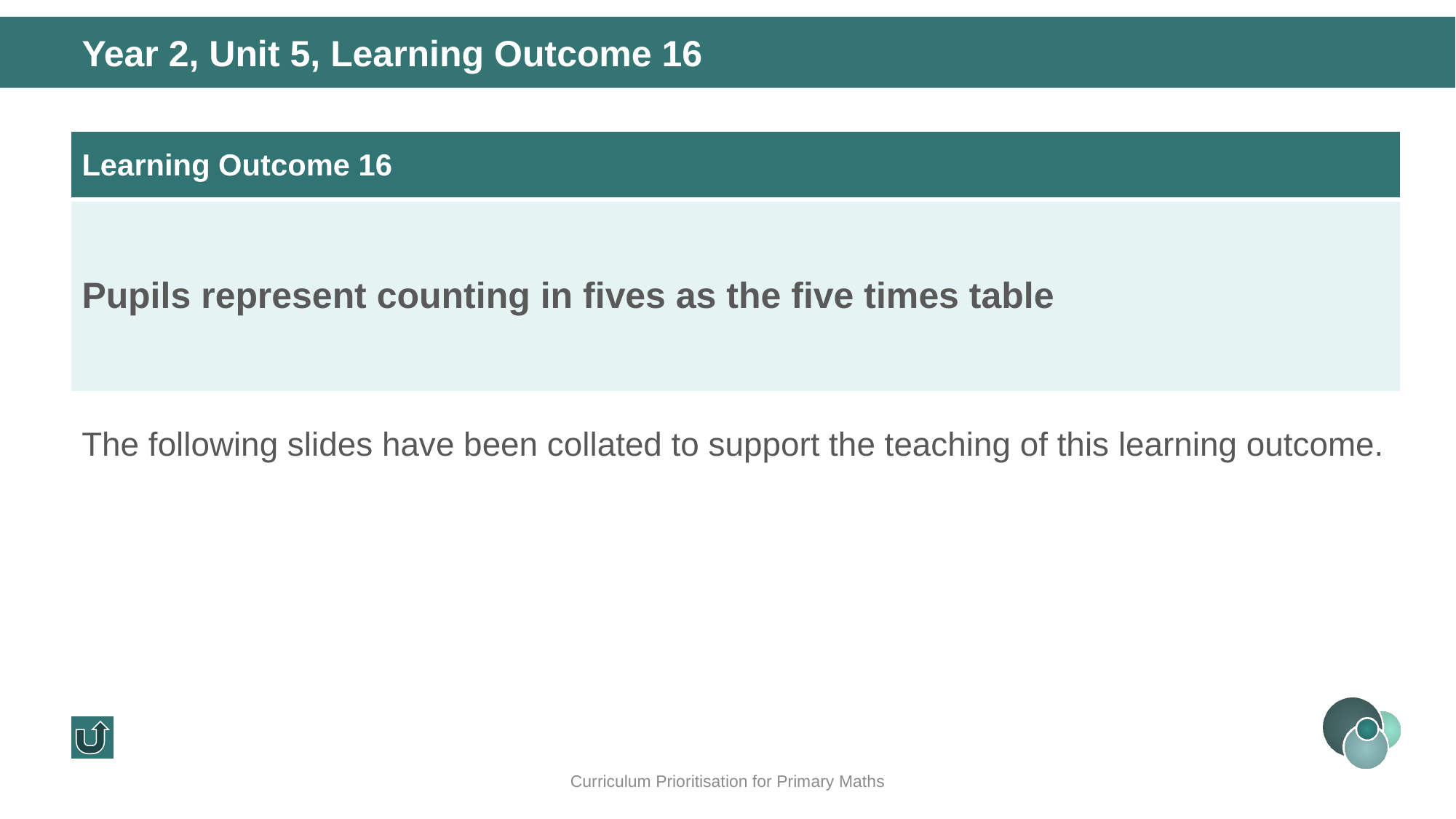

Year 2, Unit 5, Learning Outcome 16
| Learning Outcome 16 |
| --- |
| Pupils represent counting in fives as the five times table |
The following slides have been collated to support the teaching of this learning outcome.

Curriculum Prioritisation for Primary Maths